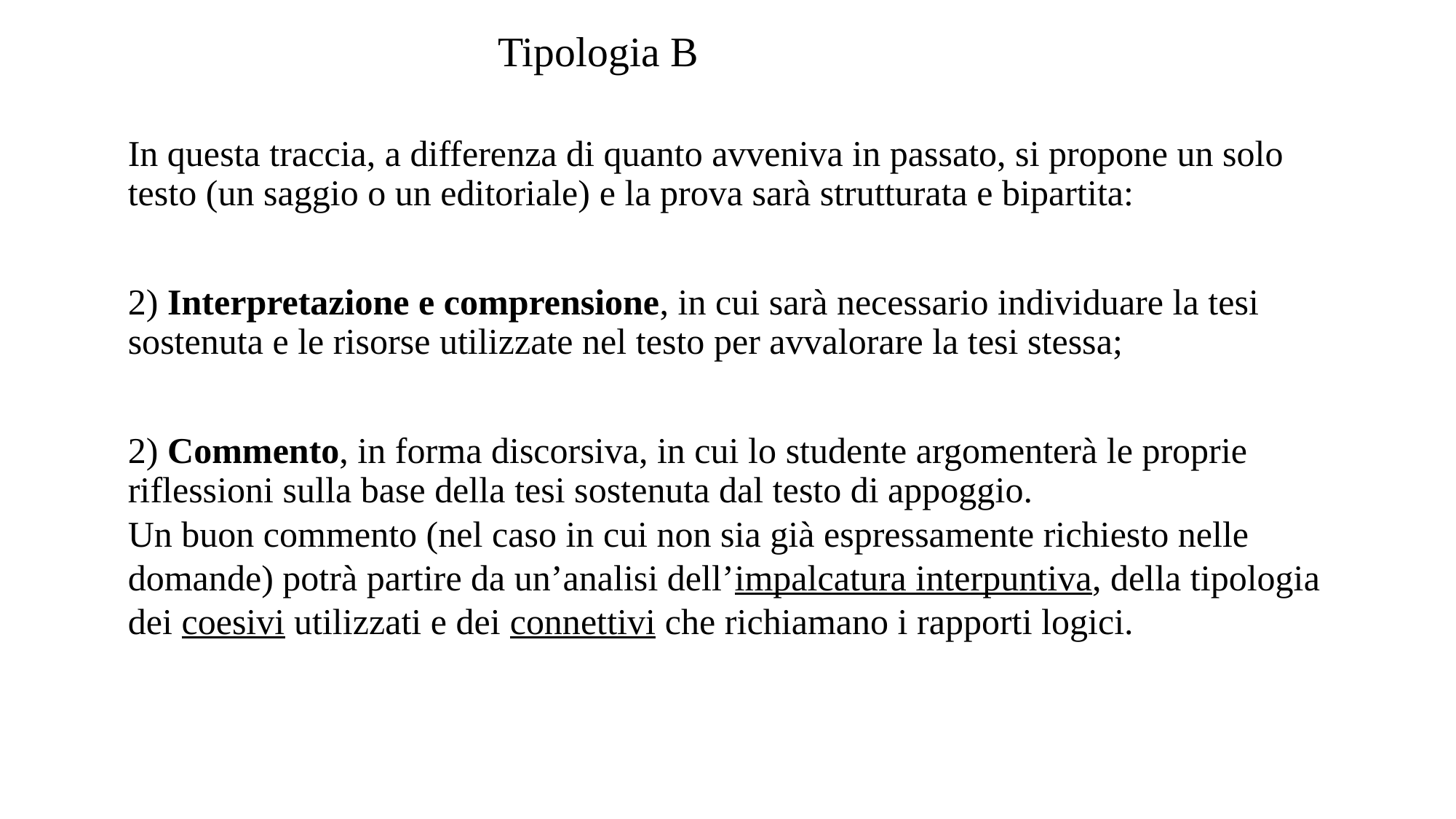

# Tipologia B
In questa traccia, a differenza di quanto avveniva in passato, si propone un solo testo (un saggio o un editoriale) e la prova sarà strutturata e bipartita:

2) Interpretazione e comprensione, in cui sarà necessario individuare la tesi sostenuta e le risorse utilizzate nel testo per avvalorare la tesi stessa;

2) Commento, in forma discorsiva, in cui lo studente argomenterà le proprie riflessioni sulla base della tesi sostenuta dal testo di appoggio.
Un buon commento (nel caso in cui non sia già espressamente richiesto nelle domande) potrà partire da un’analisi dell’impalcatura interpuntiva, della tipologia dei coesivi utilizzati e dei connettivi che richiamano i rapporti logici.